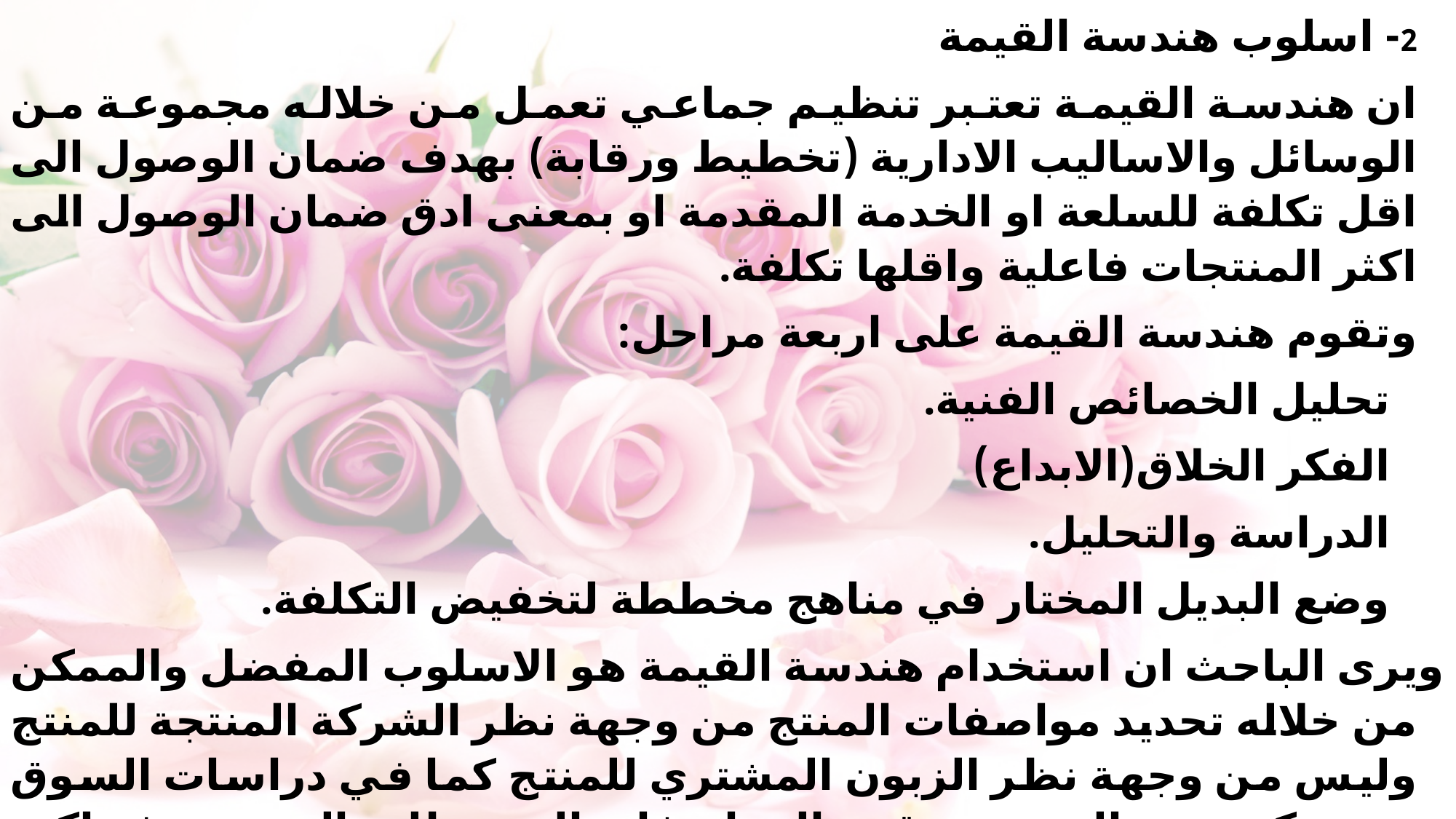

2- اسلوب هندسة القيمة
ان هندسة القيمة تعتبر تنظيم جماعي تعمل من خلاله مجموعة من الوسائل والاساليب الادارية (تخطيط ورقابة) بهدف ضمان الوصول الى اقل تكلفة للسلعة او الخدمة المقدمة او بمعنى ادق ضمان الوصول الى اكثر المنتجات فاعلية واقلها تكلفة.
وتقوم هندسة القيمة على اربعة مراحل:
تحليل الخصائص الفنية.
الفكر الخلاق(الابداع)
الدراسة والتحليل.
وضع البديل المختار في مناهج مخططة لتخفيض التكلفة.
ويرى الباحث ان استخدام هندسة القيمة هو الاسلوب المفضل والممكن من خلاله تحديد مواصفات المنتج من وجهة نظر الشركة المنتجة للمنتج وليس من وجهة نظر الزبون المشتري للمنتج كما في دراسات السوق حيث يكون من الصعب تحقيق المواصفات التي يطلب الزبون توفر اكبر قدر منها في المنتج وبأعلى المستويات وان يحصل عليها باقل الاسعار ومن ثم فان المحدد الحقيقي هنا سيكون قدرات وامكانات وموارد الشركة فهي التي ستفرض في النهاية توليفة المواصفات وتكلفتها ومن ثم سعر بيعها.